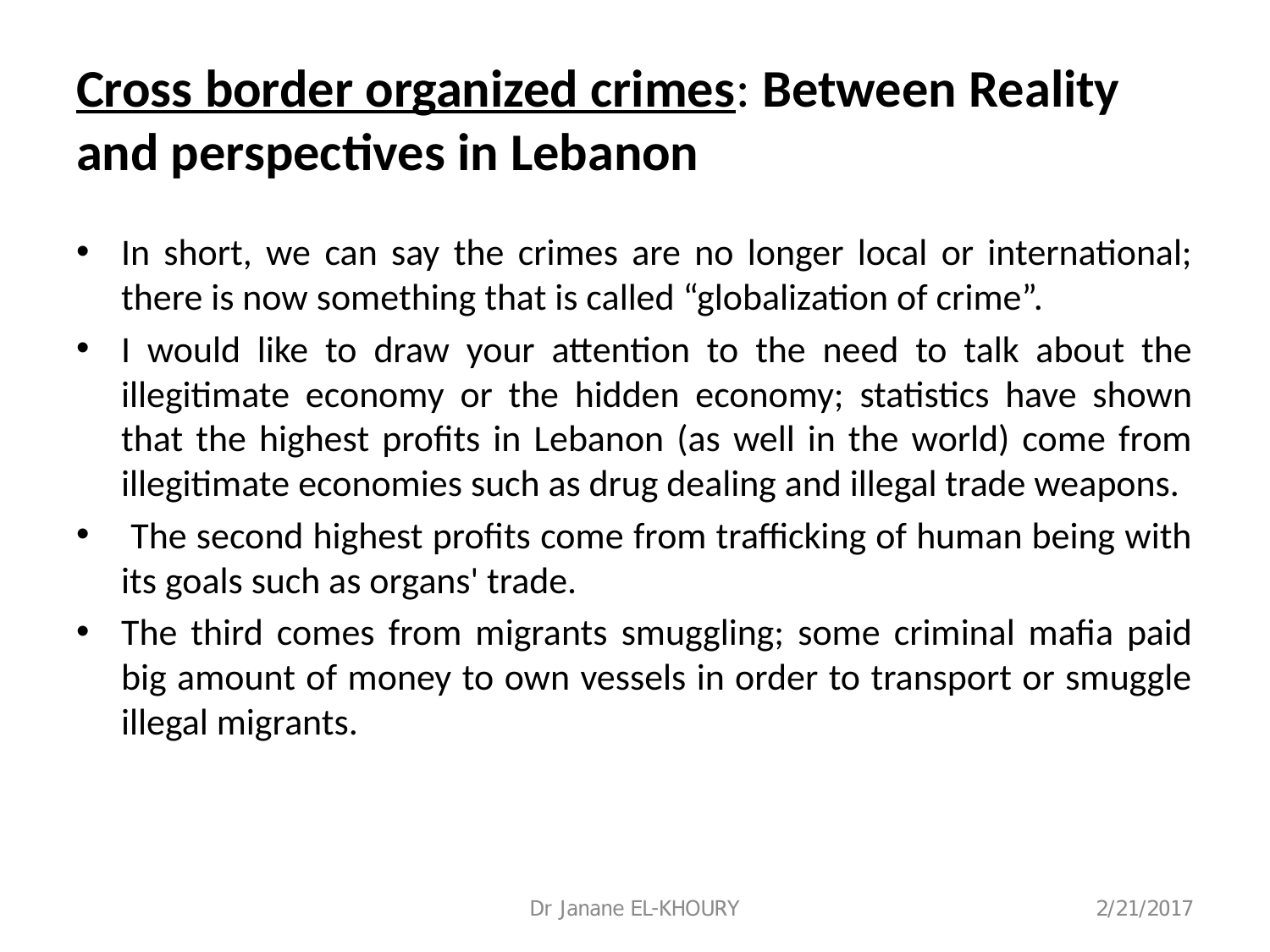

# Cross border organized crimes: Between Reality and perspectives in Lebanon
In short, we can say the crimes are no longer local or international; there is now something that is called “globalization of crime”.
I would like to draw your attention to the need to talk about the illegitimate economy or the hidden economy; statistics have shown that the highest profits in Lebanon (as well in the world) come from illegitimate economies such as drug dealing and illegal trade weapons.
 The second highest profits come from trafficking of human being with its goals such as organs' trade.
The third comes from migrants smuggling; some criminal mafia paid big amount of money to own vessels in order to transport or smuggle illegal migrants.

Dr Janane EL-KHOURY
2/21/2017